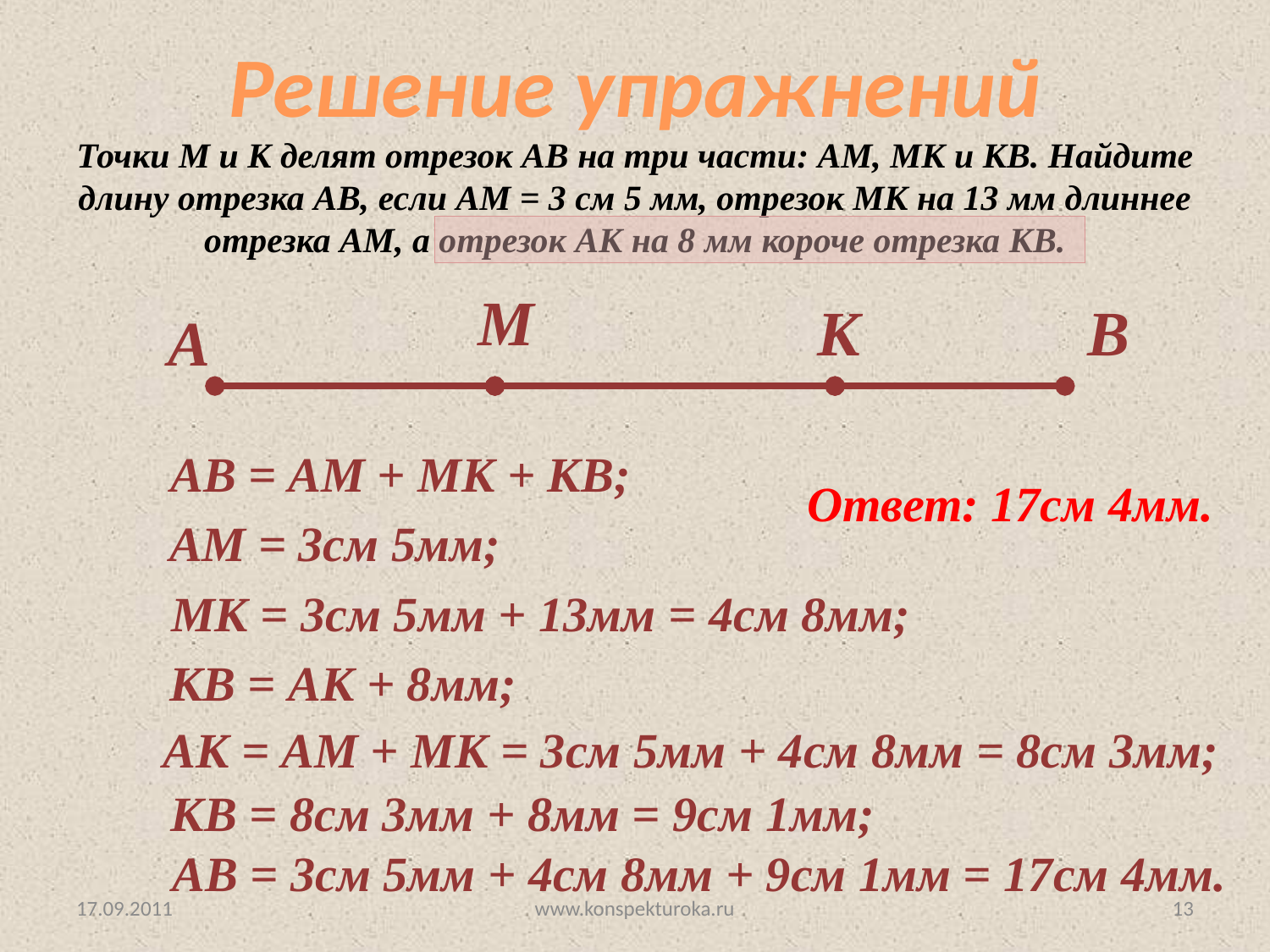

Решение упражнений
Точки М и К делят отрезок АВ на три части: АМ, МК и КВ. Найдите
длину отрезка АВ, если АМ = 3 см 5 мм, отрезок МК на 13 мм длиннее
отрезка АМ, а отрезок АК на 8 мм короче отрезка КВ.

М
К
В
А
АВ = АМ + МК + КВ;
Ответ: 17см 4мм.
АМ = 3см 5мм;
МК = 3см 5мм + 13мм = 4см 8мм;
КВ = АК + 8мм;
АК = АМ + МК = 3см 5мм + 4см 8мм = 8см 3мм;
КВ = 8см 3мм + 8мм = 9см 1мм;
АВ = 3см 5мм + 4см 8мм + 9см 1мм = 17см 4мм.
17.09.2011
www.konspekturoka.ru
13